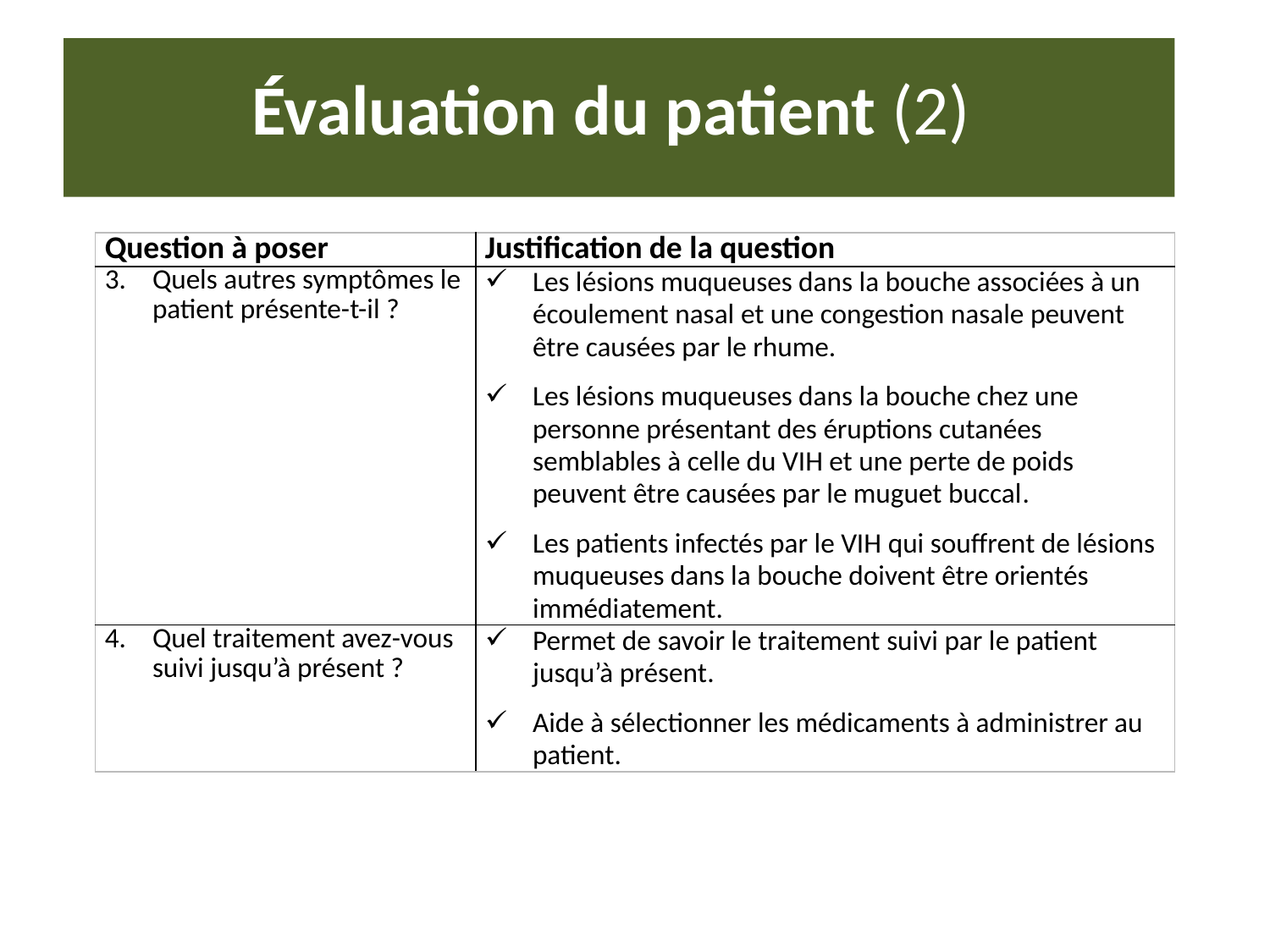

# Évaluation du patient (2)
| Question à poser | Justification de la question |
| --- | --- |
| Quels autres symptômes le patient présente-t-il ? | Les lésions muqueuses dans la bouche associées à un écoulement nasal et une congestion nasale peuvent être causées par le rhume. Les lésions muqueuses dans la bouche chez une personne présentant des éruptions cutanées semblables à celle du VIH et une perte de poids peuvent être causées par le muguet buccal. Les patients infectés par le VIH qui souffrent de lésions muqueuses dans la bouche doivent être orientés immédiatement. |
| Quel traitement avez-vous suivi jusqu’à présent ? | Permet de savoir le traitement suivi par le patient jusqu’à présent. Aide à sélectionner les médicaments à administrer au patient. |